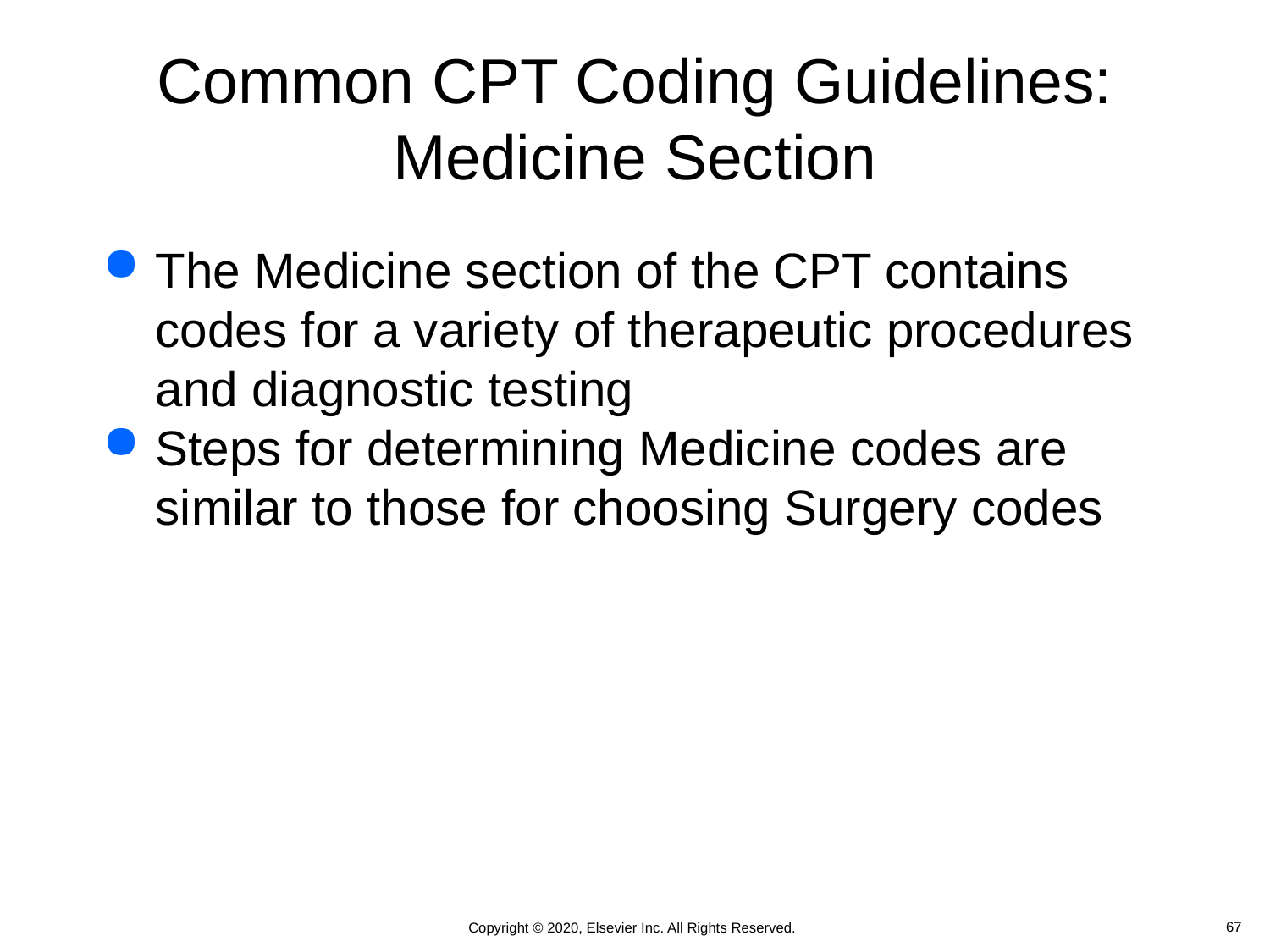

# Common CPT Coding Guidelines: Medicine Section
The Medicine section of the CPT contains codes for a variety of therapeutic procedures and diagnostic testing
Steps for determining Medicine codes are similar to those for choosing Surgery codes
 67